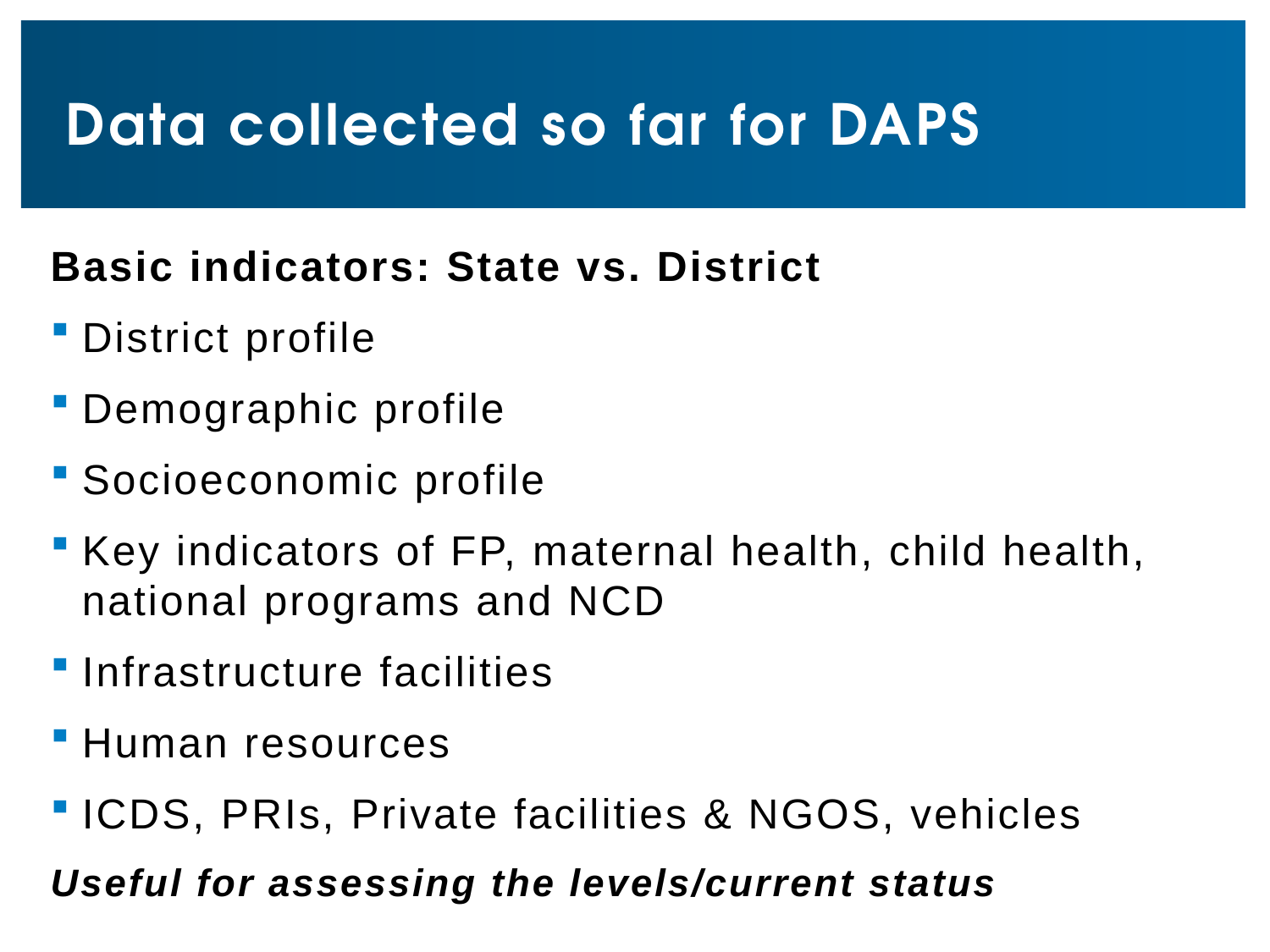

# Data collected so far for DAPS
Basic indicators: State vs. District
District profile
Demographic profile
Socioeconomic profile
Key indicators of FP, maternal health, child health, national programs and NCD
Infrastructure facilities
Human resources
ICDS, PRIs, Private facilities & NGOS, vehicles
Useful for assessing the levels/current status